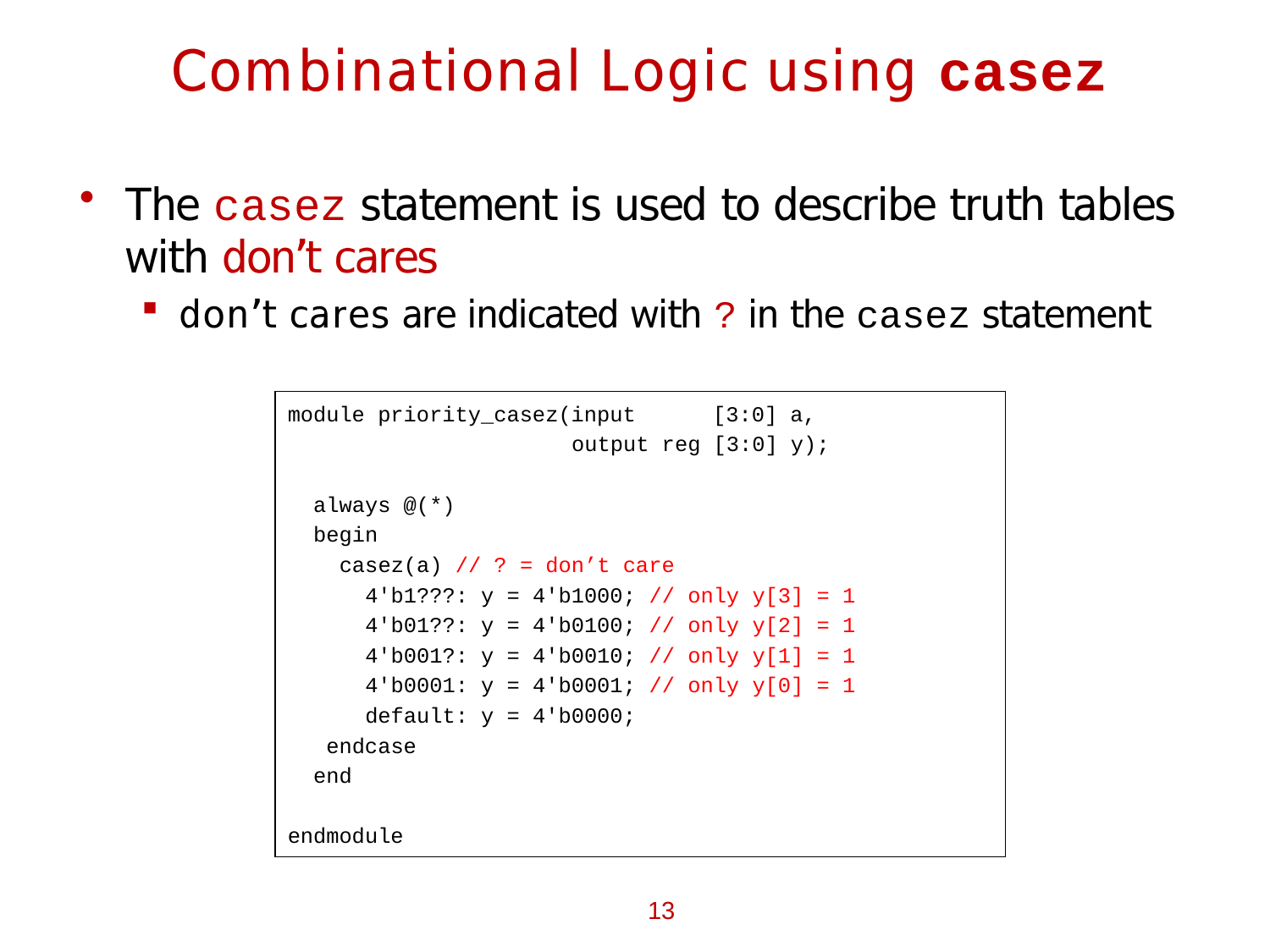

# Combinational Logic using casez
The casez statement is used to describe truth tables with don’t cares
don’t cares are indicated with ? in the casez statement
module priority_casez(input      [3:0] a,
                      output reg [3:0] y);

  always @(*)
  begin
    casez(a) // ? = don’t care
      4'b1???: y = 4'b1000; // only y[3] = 1
      4'b01??: y = 4'b0100; // only y[2] = 1
      4'b001?: y = 4'b0010; // only y[1] = 1
      4'b0001: y = 4'b0001; // only y[0] = 1
      default: y = 4'b0000;
   endcase
  end

endmodule
13